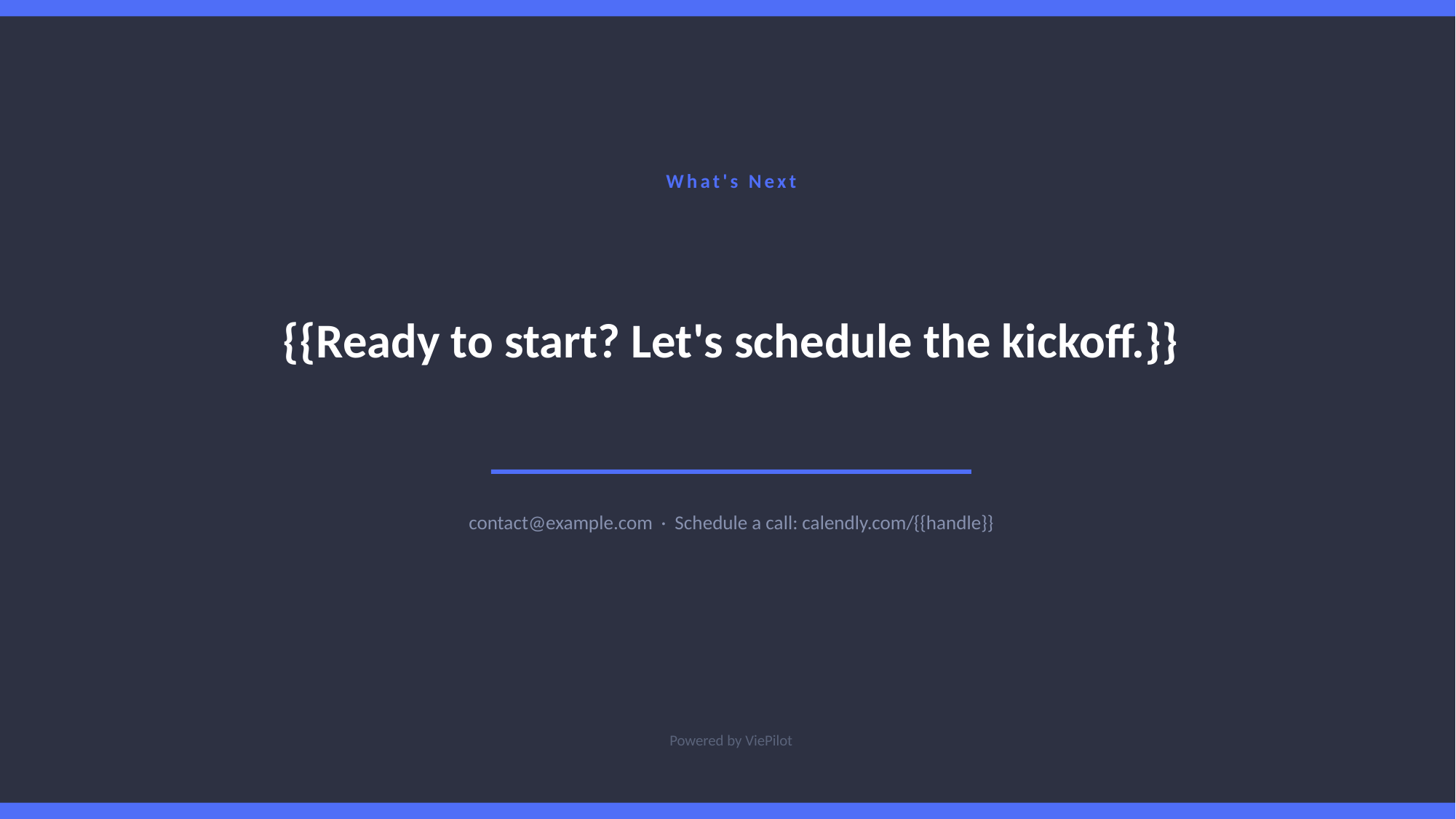

What's Next
{{Ready to start? Let's schedule the kickoff.}}

contact@example.com  ·  Schedule a call: calendly.com/{{handle}}
Powered by ViePilot